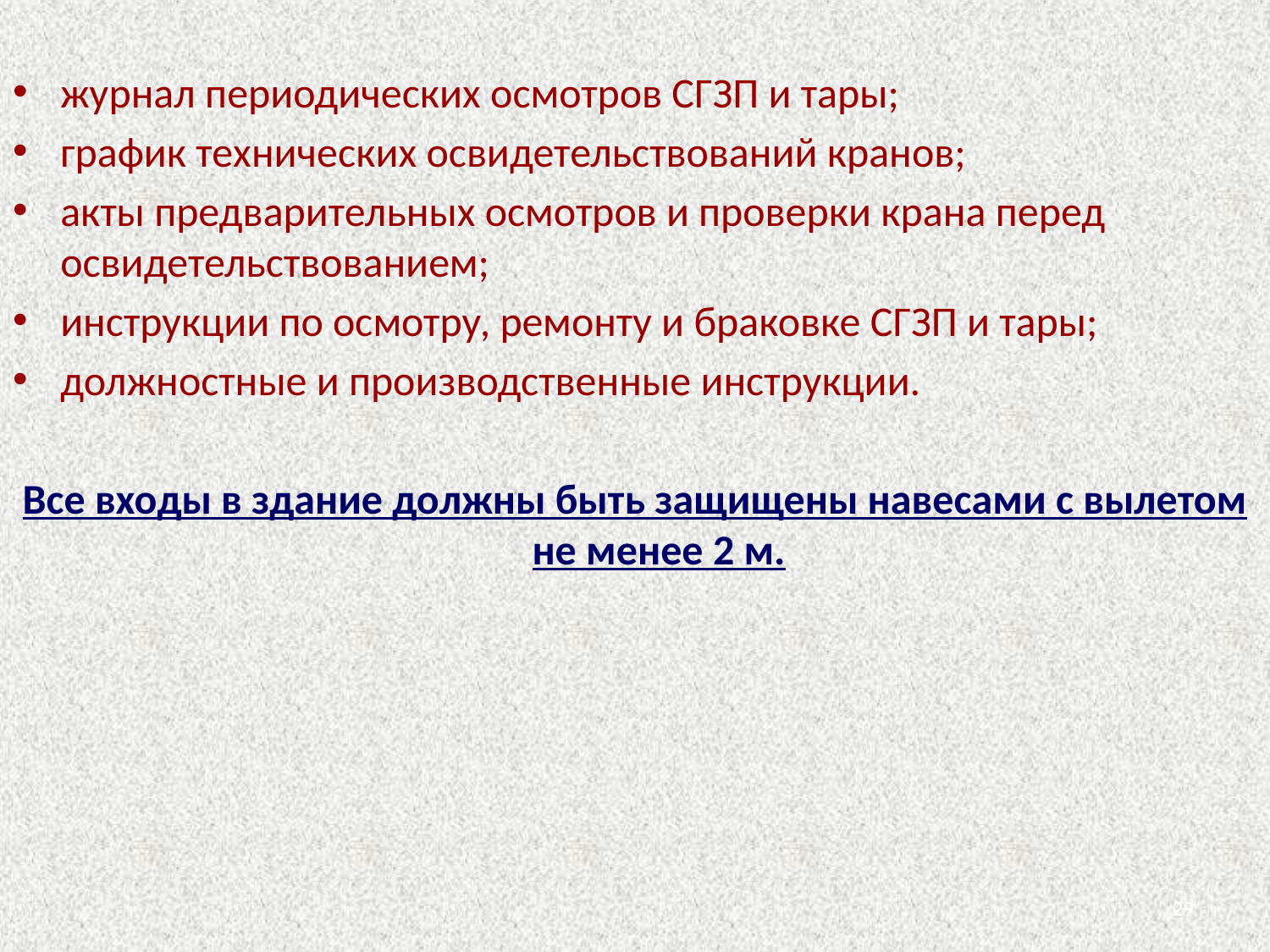

журнал периодических осмотров СГЗП и тары;
график технических освидетельствований кранов;
акты предварительных осмотров и проверки крана перед освидетельствованием;
инструкции по осмотру, ремонту и браковке СГЗП и тары;
должностные и производственные инструкции.

Все входы в здание должны быть защищены навесами с вылетом не менее 2 м.

29